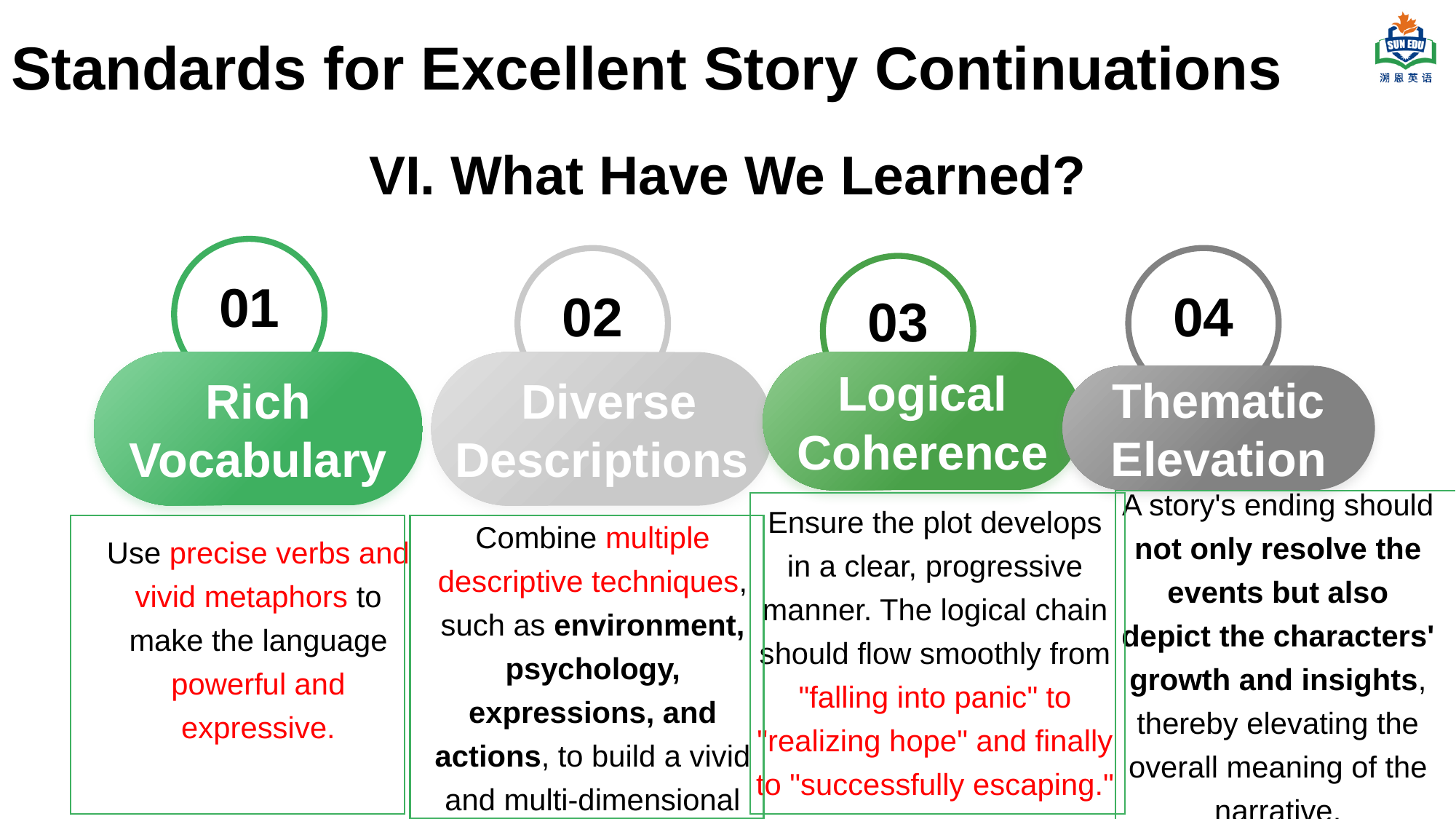

# Standards for Excellent Story Continuations
VI. What Have We Learned?
01
Rich Vocabulary
Use precise verbs and vivid metaphors to make the language powerful and expressive.
04
Thematic Elevation
A story's ending should not only resolve the events but also depict the characters' growth and insights, thereby elevating the overall meaning of the narrative.
02
 Diverse Descriptions
Combine multiple descriptive techniques, such as environment, psychology, expressions, and actions, to build a vivid and multi-dimensional picture.
03
Logical Coherence
Ensure the plot develops in a clear, progressive manner. The logical chain should flow smoothly from "falling into panic" to "realizing hope" and finally to "successfully escaping."